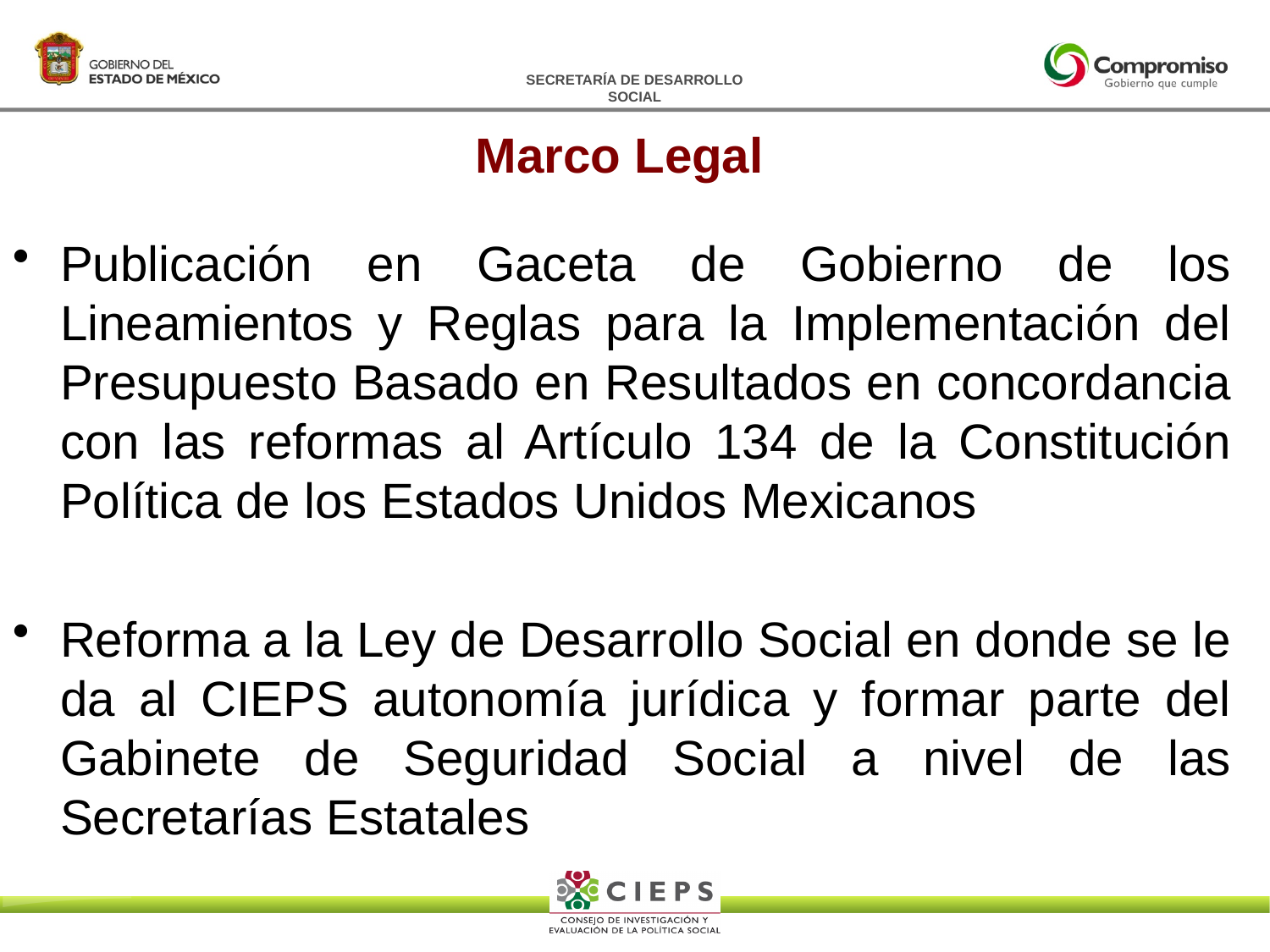

# Marco Legal
Publicación en Gaceta de Gobierno de los Lineamientos y Reglas para la Implementación del Presupuesto Basado en Resultados en concordancia con las reformas al Artículo 134 de la Constitución Política de los Estados Unidos Mexicanos

Reforma a la Ley de Desarrollo Social en donde se le da al CIEPS autonomía jurídica y formar parte del Gabinete de Seguridad Social a nivel de las Secretarías Estatales